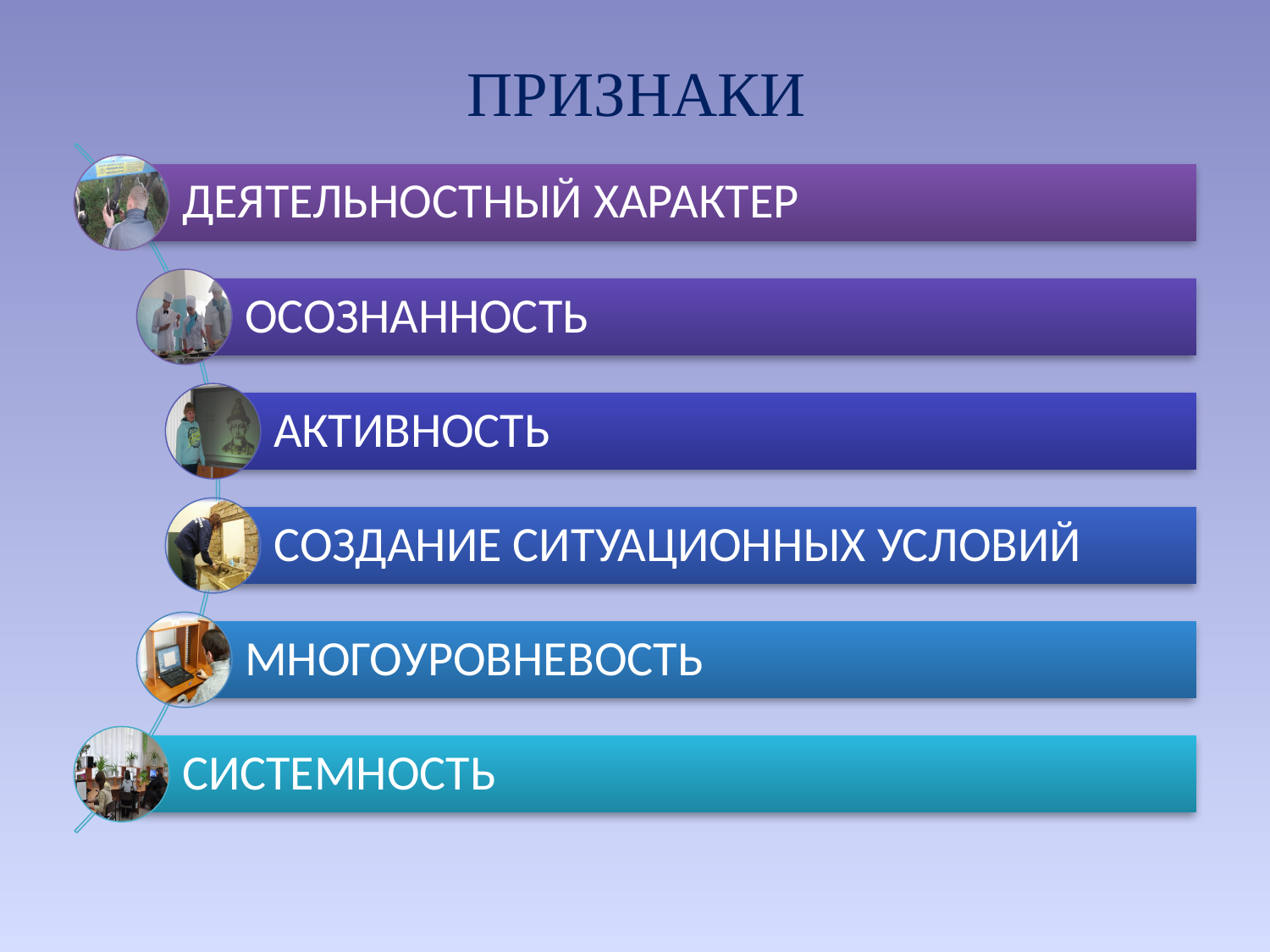

# ПРИЗНАКИ
ДЕЯТЕЛЬНОСТНЫЙ ХАРАКТЕР
ОСОЗНАННОСТЬ
АКТИВНОСТЬ
СОЗДАНИЕ СИТУАЦИОННЫХ УСЛОВИЙ
МНОГОУРОВНЕВОСТЬ
СИСТЕМНОСТЬ